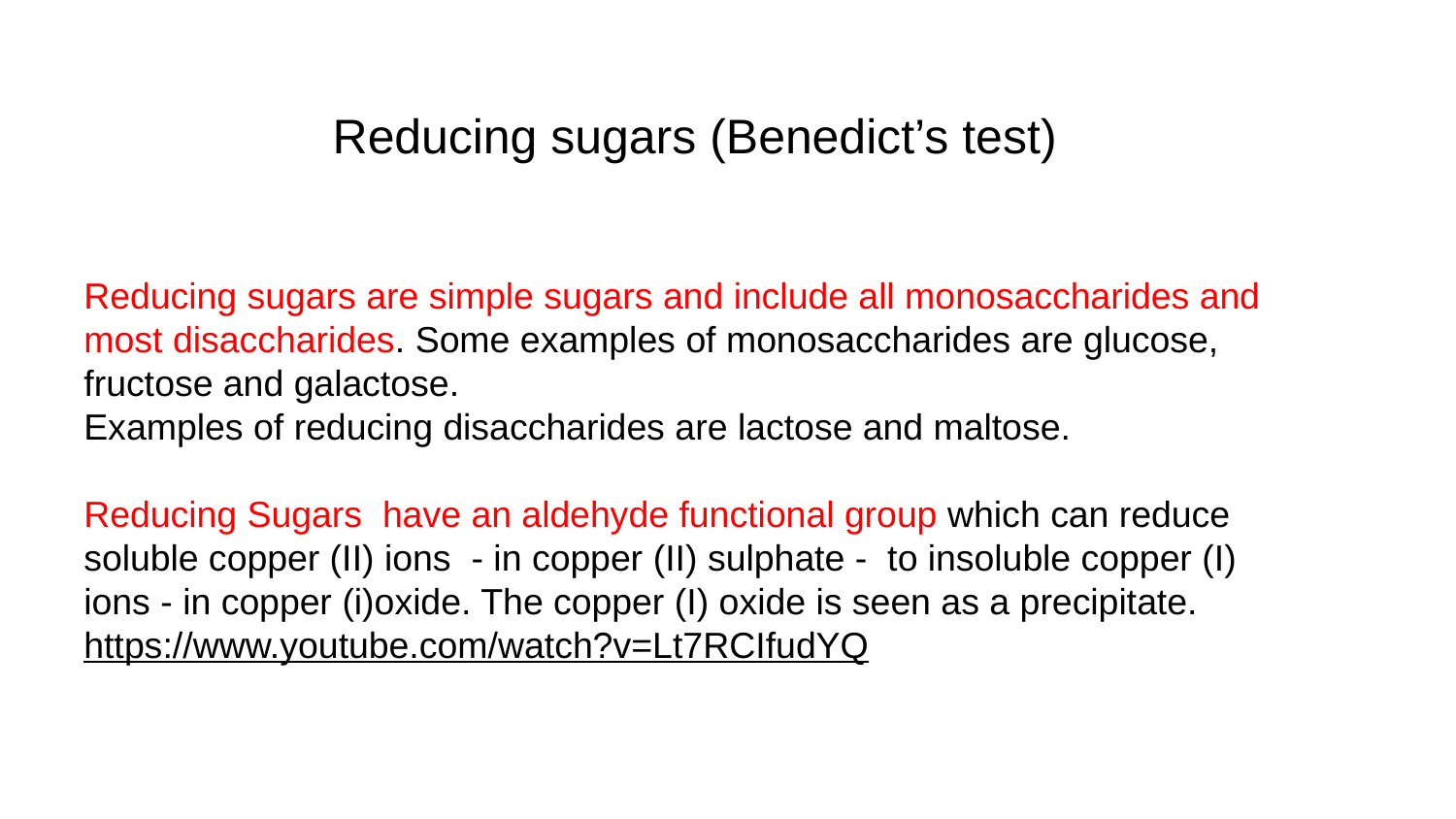

Reducing sugars (Benedict’s test)
Reducing sugars are simple sugars and include all monosaccharides and most disaccharides. Some examples of monosaccharides are glucose, fructose and galactose.
Examples of reducing disaccharides are lactose and maltose.

Reducing Sugars  have an aldehyde functional group which can reduce soluble copper (II) ions  - in copper (II) sulphate -  to insoluble copper (I) ions - in copper (i)oxide. The copper (I) oxide is seen as a precipitate.
https://www.youtube.com/watch?v=Lt7RCIfudYQ